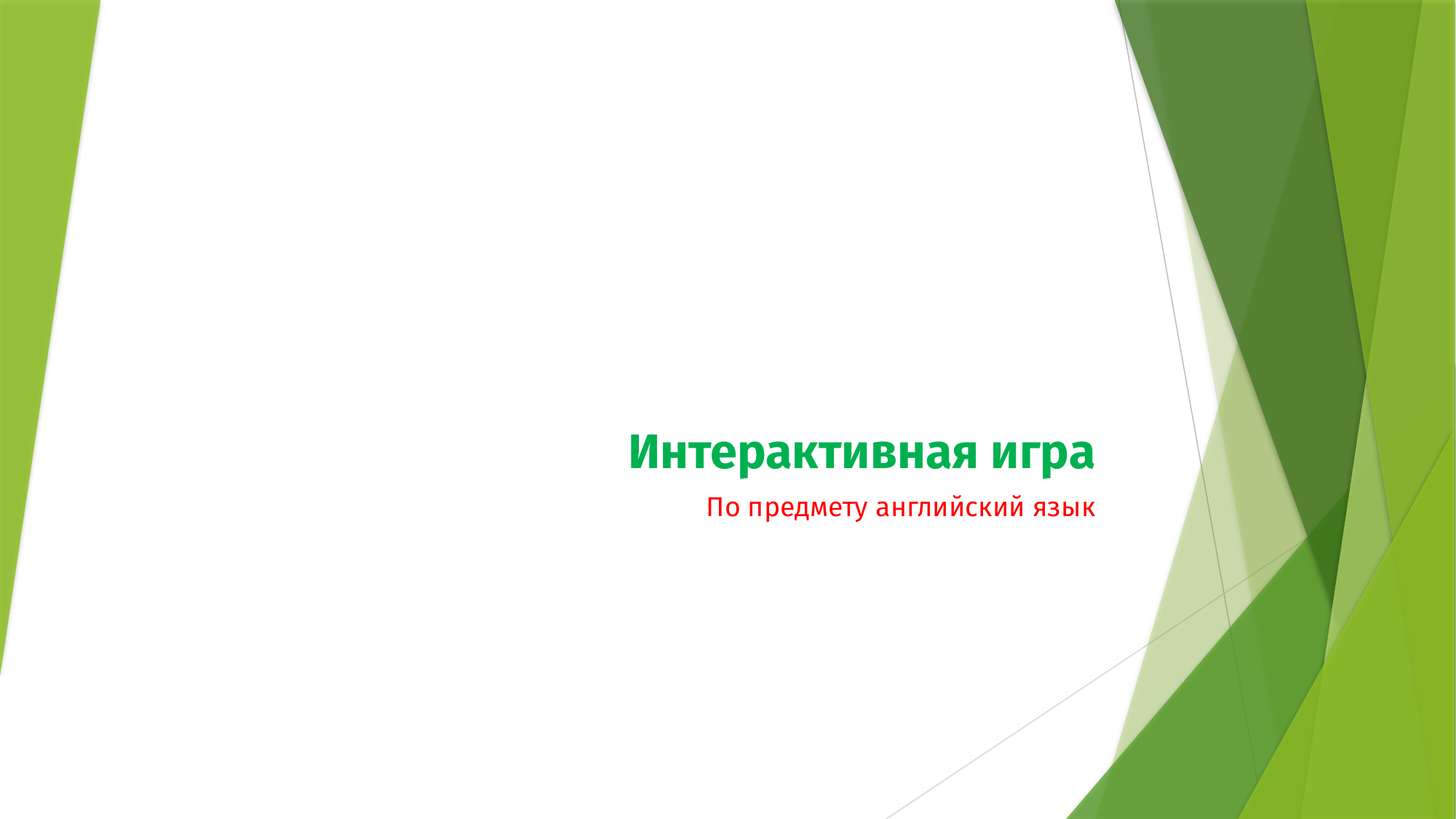

# Интерактивная игра
По предмету английский язык